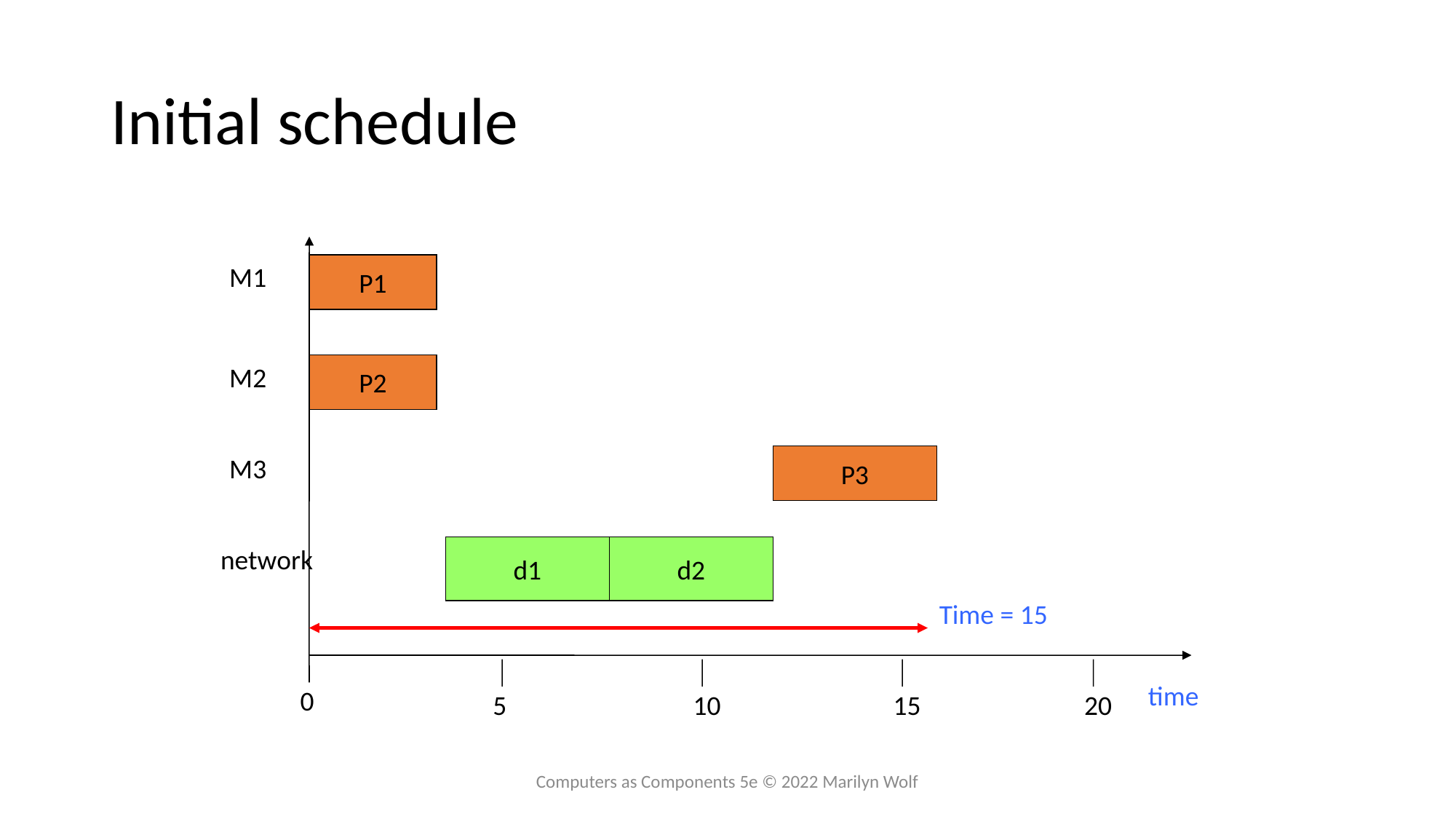

# Initial schedule

M1
P1
M2
P2
M3
P3
network
d1
d2
Time = 15

time
0
5
10
15
20
Computers as Components 5e © 2022 Marilyn Wolf